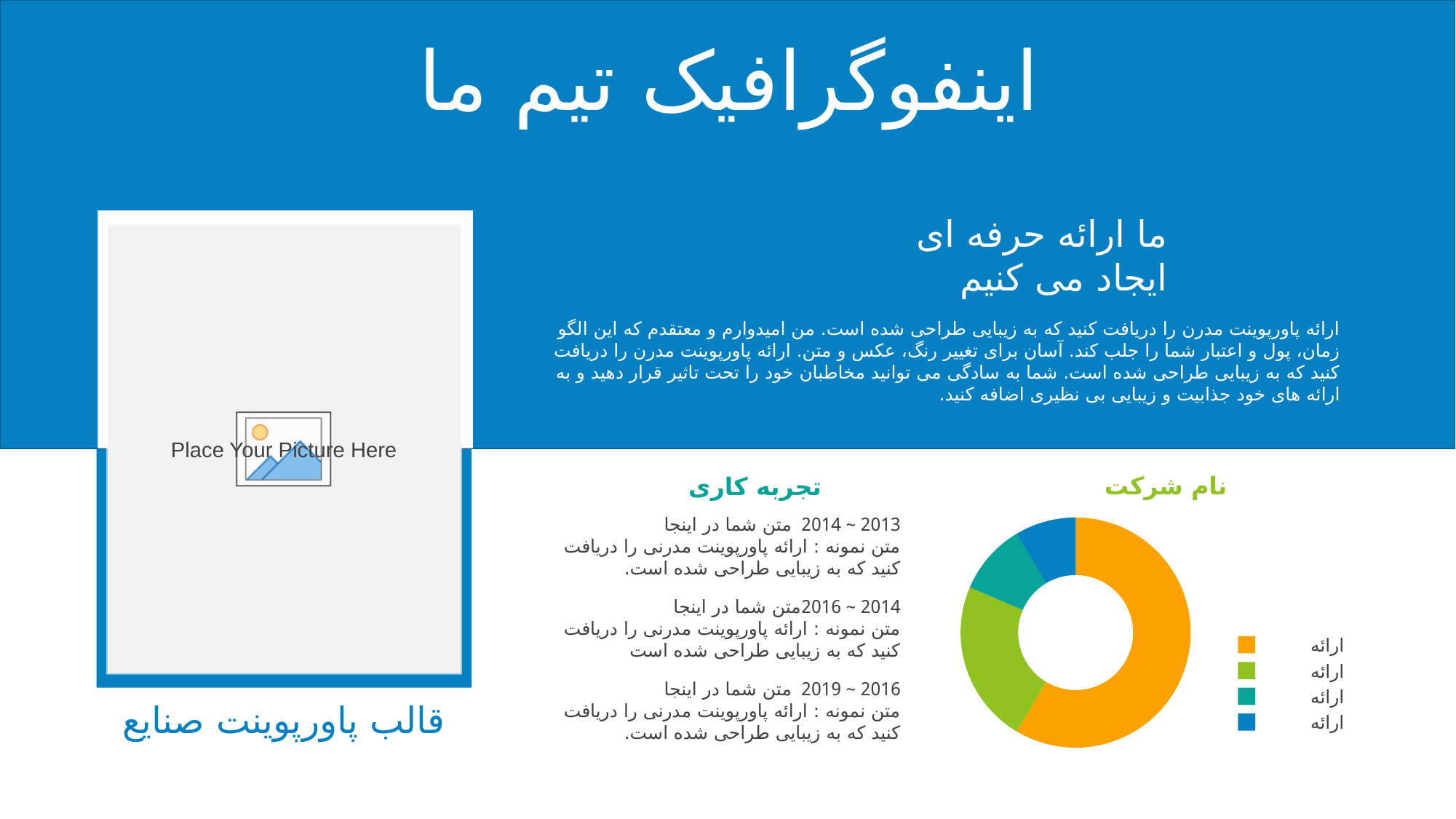

اینفوگرافیک تیم ما
ما ارائه حرفه ای
ایجاد می کنیم

ارائه پاورپوینت مدرن را دریافت کنید که به زیبایی طراحی شده است. من امیدوارم و معتقدم که این الگو زمان، پول و اعتبار شما را جلب کند. آسان برای تغییر رنگ، عکس و متن. ارائه پاورپوینت مدرن را دریافت کنید که به زیبایی طراحی شده است. شما به سادگی می توانید مخاطبان خود را تحت تاثیر قرار دهید و به ارائه های خود جذابیت و زیبایی بی نظیری اضافه کنید.
تجربه کاری
نام شرکت
2013 ~ 2014  متن شما در اینجا
متن نمونه : ارائه پاورپوینت مدرنی را دریافت کنید که به زیبایی طراحی شده است.

### Chart

| Category |  |
|---|---|
2014 ~ 2016متن شما در اینجا
متن نمونه : ارائه پاورپوینت مدرنی را دریافت کنید که به زیبایی طراحی شده است
ارائه

ارائه

ارائه

ارائه

2016 ~ 2019  متن شما در اینجا
متن نمونه : ارائه پاورپوینت مدرنی را دریافت کنید که به زیبایی طراحی شده است.
قالب پاورپوینت صنایع